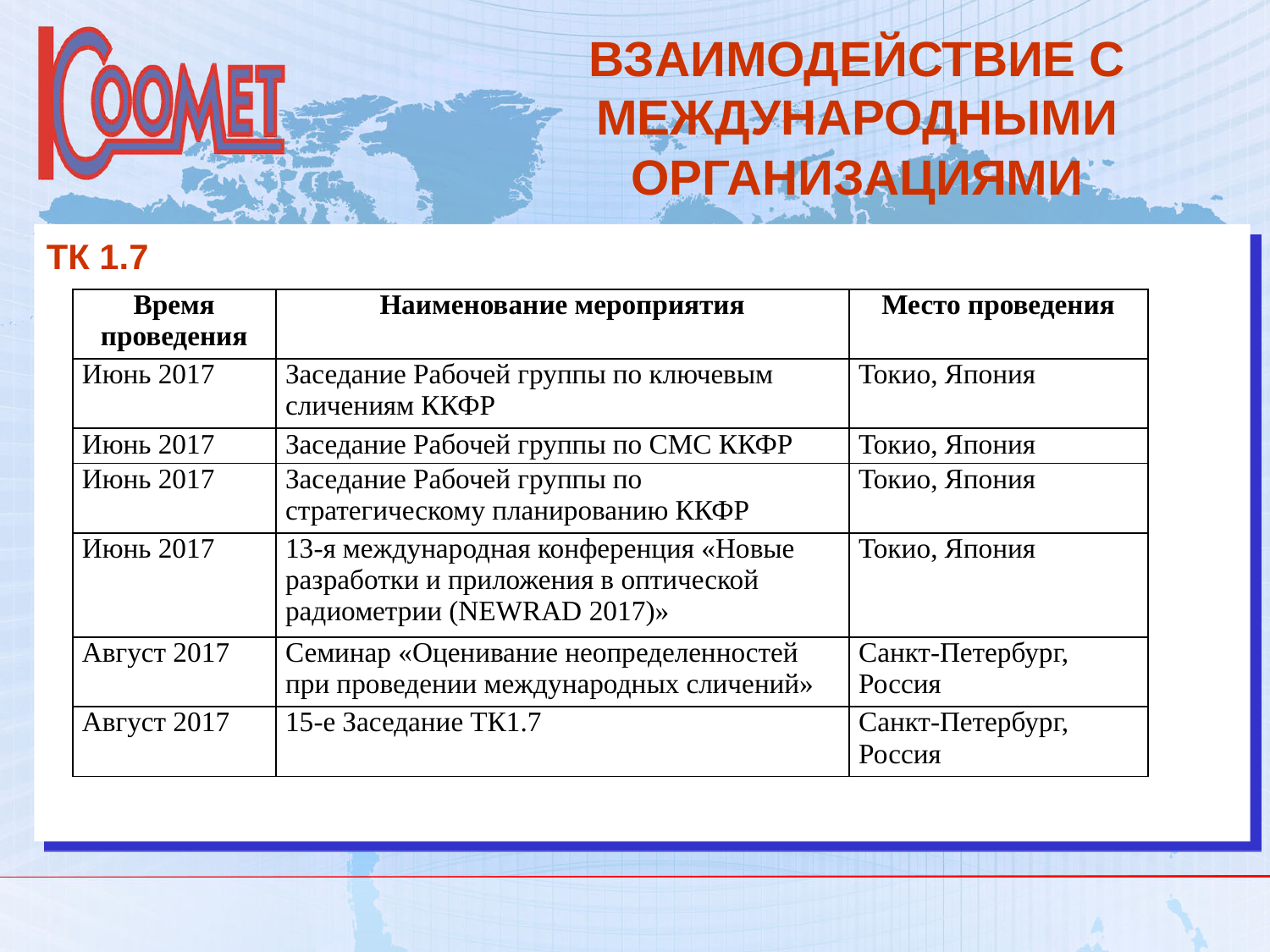

ВЗАИМОДЕЙСТВИЕ С МЕЖДУНАРОДНЫМИ ОРГАНИЗАЦИЯМИ
ТК 1.7

| Время проведения | Наименование мероприятия | Место проведения |
| --- | --- | --- |
| Июнь 2017 | Заседание Рабочей группы по ключевым сличениям ККФР | Токио, Япония |
| Июнь 2017 | Заседание Рабочей группы по СМС ККФР | Токио, Япония |
| Июнь 2017 | Заседание Рабочей группы по стратегическому планированию ККФР | Токио, Япония |
| Июнь 2017 | 13-я международная конференция «Новые разработки и приложения в оптической радиометрии (NEWRAD 2017)» | Токио, Япония |
| Август 2017 | Семинар «Оценивание неопределенностей при проведении международных сличений» | Санкт-Петербург, Россия |
| Август 2017 | 15-е Заседание ТК1.7 | Санкт-Петербург, Россия |